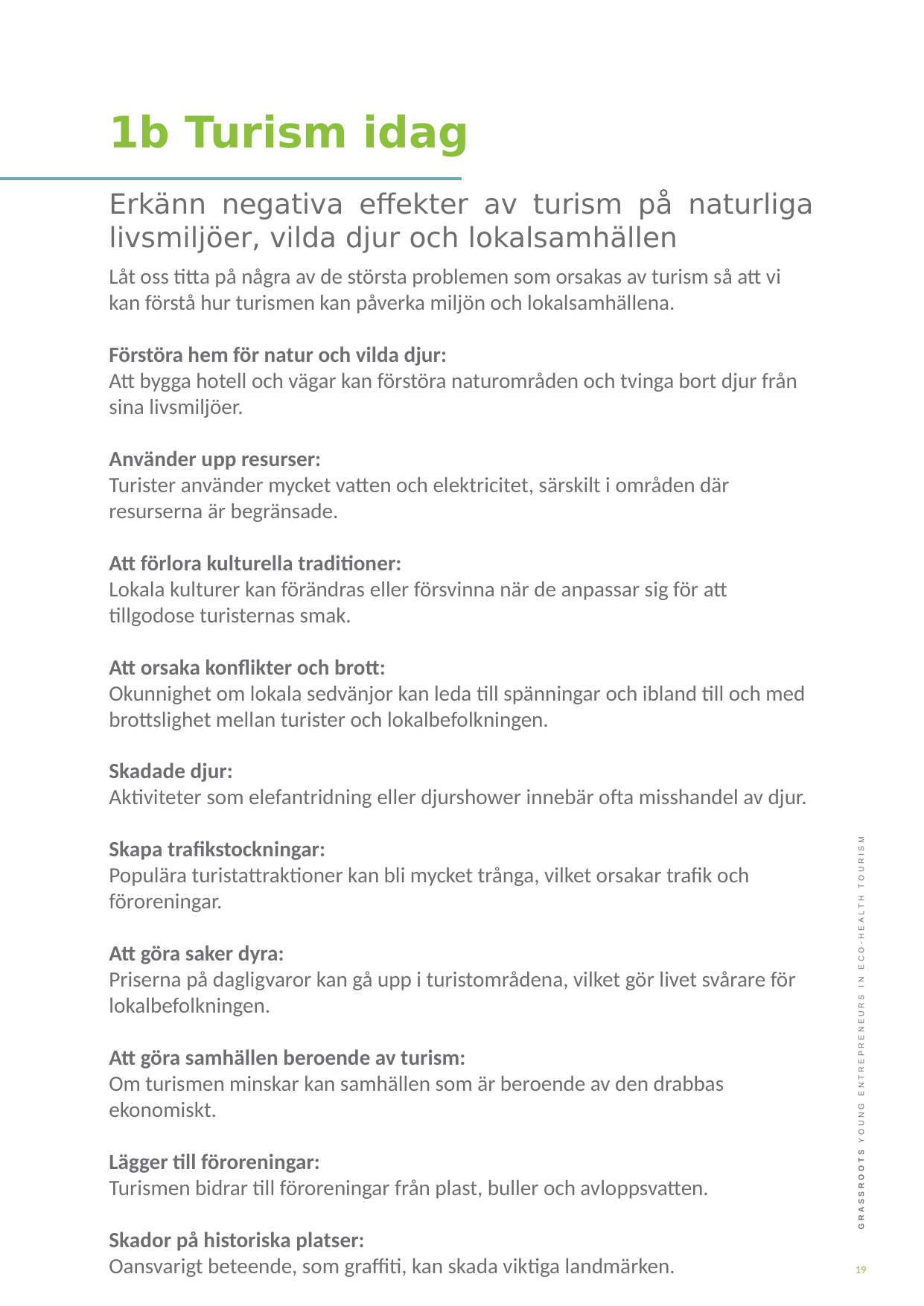

1b Turism idag
Erkänn negativa effekter av turism på naturliga livsmiljöer, vilda djur och lokalsamhällen
Låt oss titta på några av de största problemen som orsakas av turism så att vi kan förstå hur turismen kan påverka miljön och lokalsamhällena.

Förstöra hem för natur och vilda djur:
Att bygga hotell och vägar kan förstöra naturområden och tvinga bort djur från sina livsmiljöer.

Använder upp resurser:
Turister använder mycket vatten och elektricitet, särskilt i områden där resurserna är begränsade.

Att förlora kulturella traditioner:
Lokala kulturer kan förändras eller försvinna när de anpassar sig för att tillgodose turisternas smak.

Att orsaka konflikter och brott:
Okunnighet om lokala sedvänjor kan leda till spänningar och ibland till och med brottslighet mellan turister och lokalbefolkningen.

Skadade djur:
Aktiviteter som elefantridning eller djurshower innebär ofta misshandel av djur.

Skapa trafikstockningar:
Populära turistattraktioner kan bli mycket trånga, vilket orsakar trafik och föroreningar.

Att göra saker dyra:
Priserna på dagligvaror kan gå upp i turistområdena, vilket gör livet svårare för lokalbefolkningen.
Att göra samhällen beroende av turism:
Om turismen minskar kan samhällen som är beroende av den drabbas ekonomiskt.
Lägger till föroreningar:
Turismen bidrar till föroreningar från plast, buller och avloppsvatten.
Skador på historiska platser:
Oansvarigt beteende, som graffiti, kan skada viktiga landmärken.

19